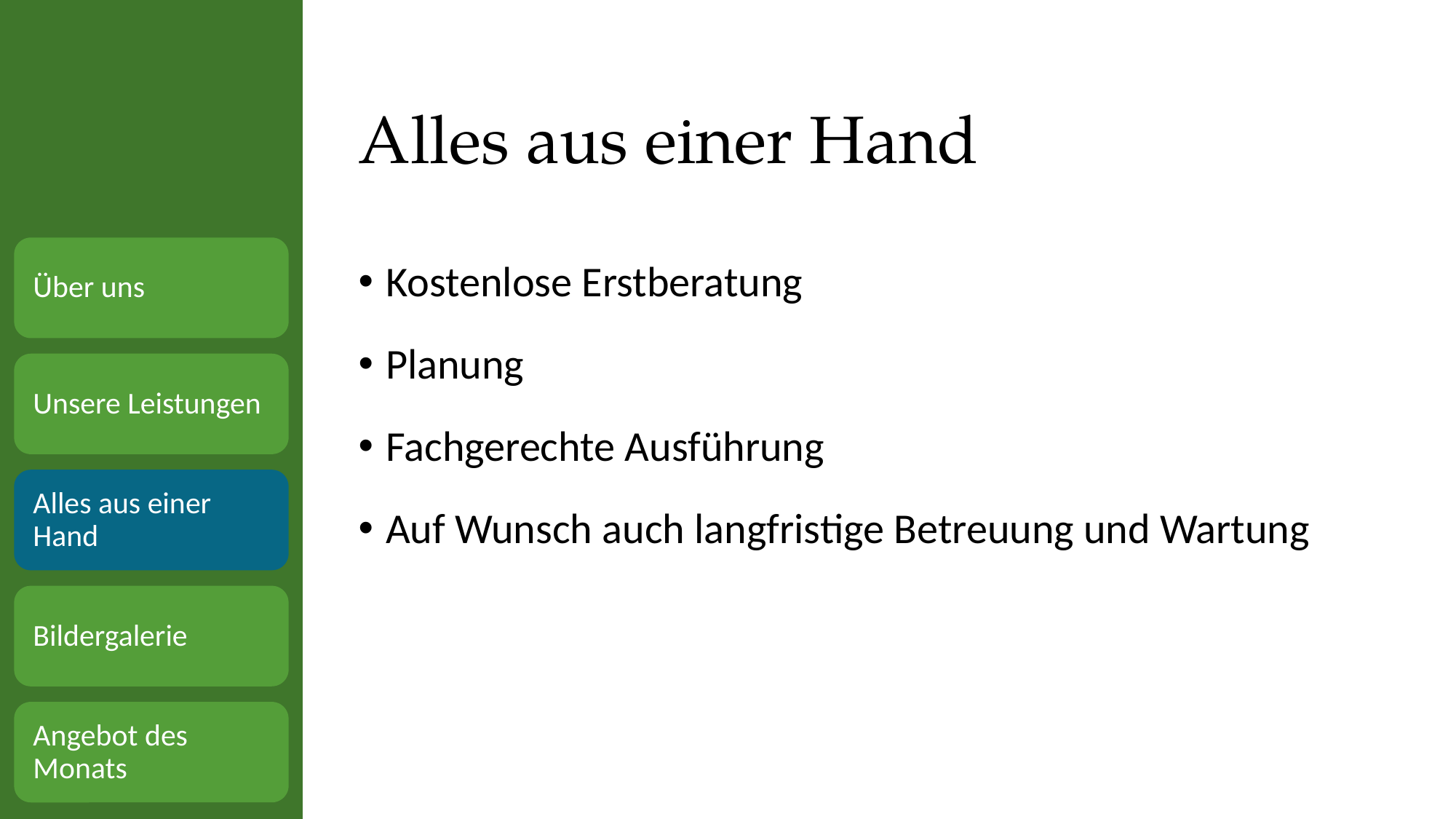

Über uns
Unsere Leistungen
Alles aus einer Hand
Bildergalerie
Angebot des Monats
# Alles aus einer Hand
Kostenlose Erstberatung
Planung
Fachgerechte Ausführung
Auf Wunsch auch langfristige Betreuung und Wartung